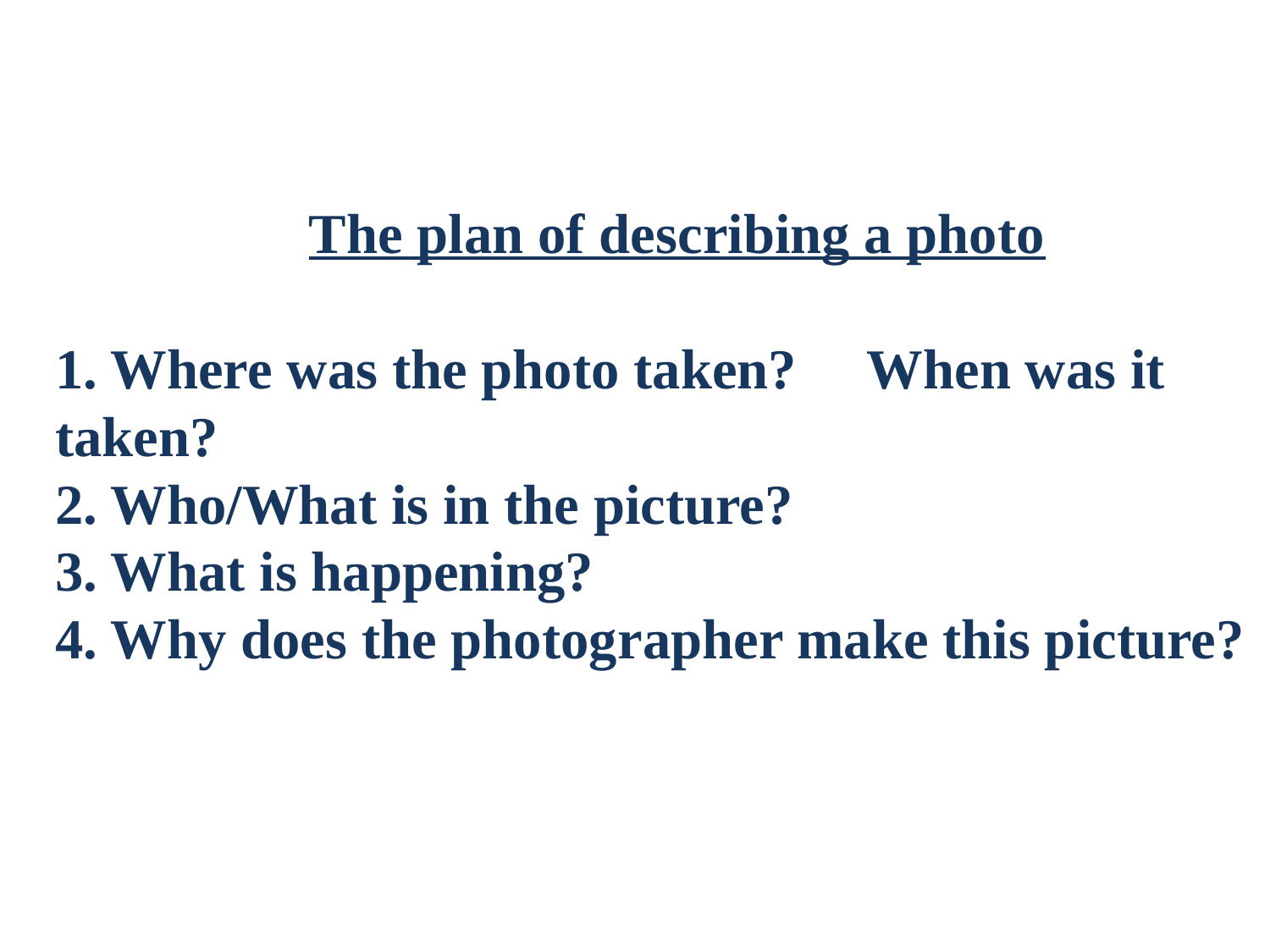

The plan of describing a photo

1. Where was the photo taken?     When was it taken?
2. Who/What is in the picture?
3. What is happening?
4. Why does the photographer make this picture?